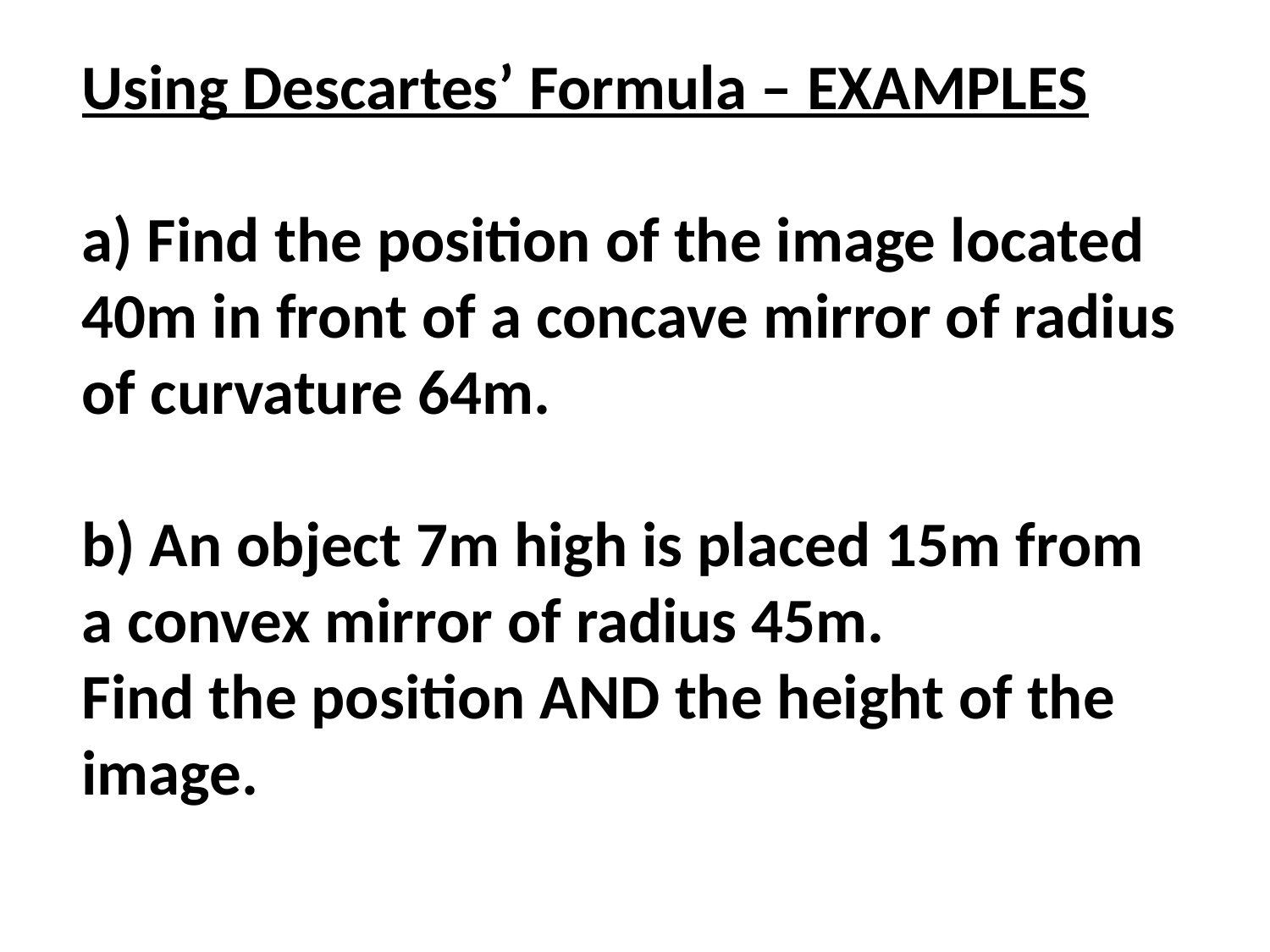

Using Descartes’ Formula – EXAMPLES

a) Find the position of the image located 40m in front of a concave mirror of radius of curvature 64m.

b) An object 7m high is placed 15m from a convex mirror of radius 45m.
Find the position AND the height of the image.